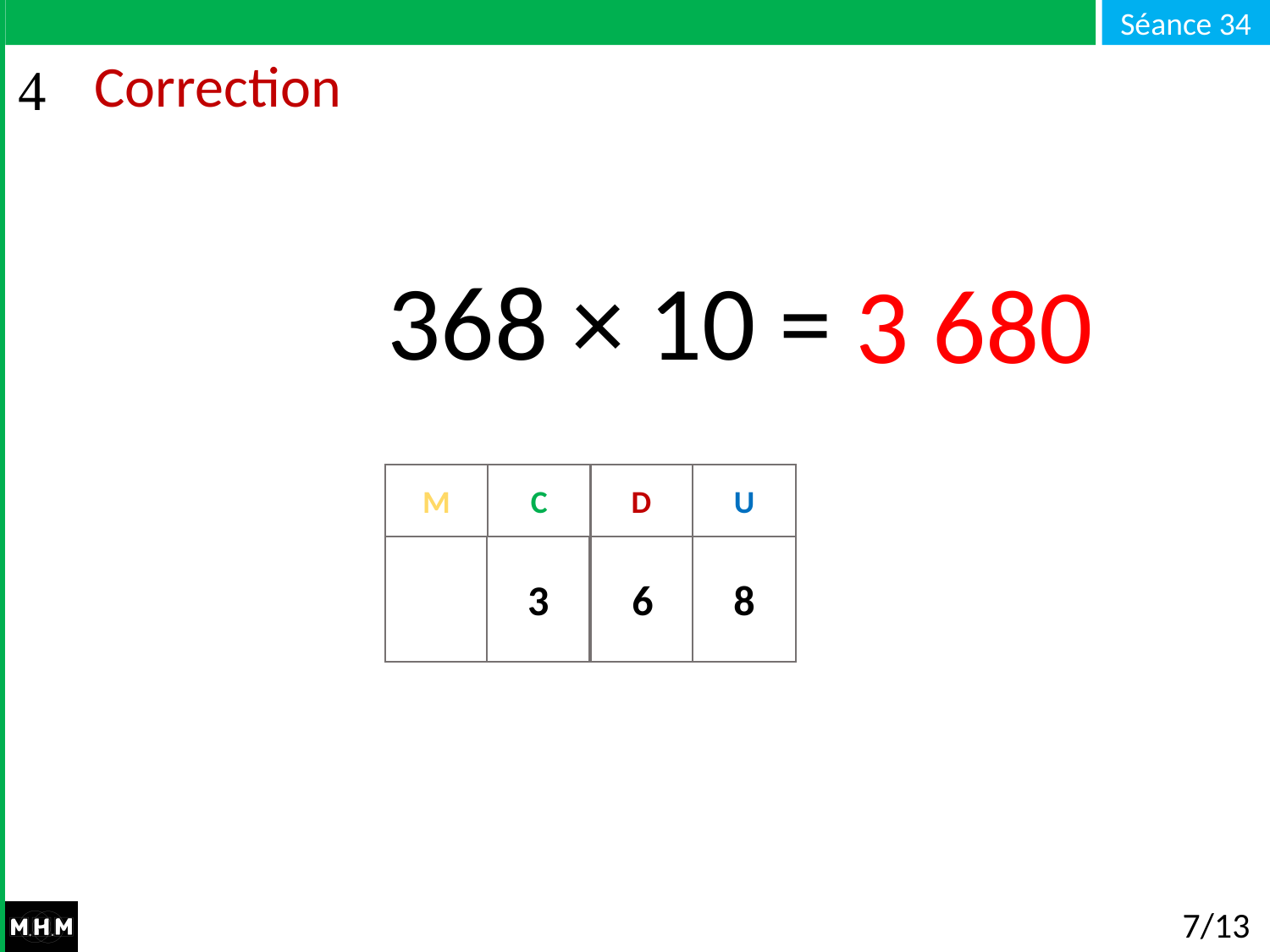

# Correction
368 × 10 =
3 680
M
C
D
U
3
6
8

0
7/13